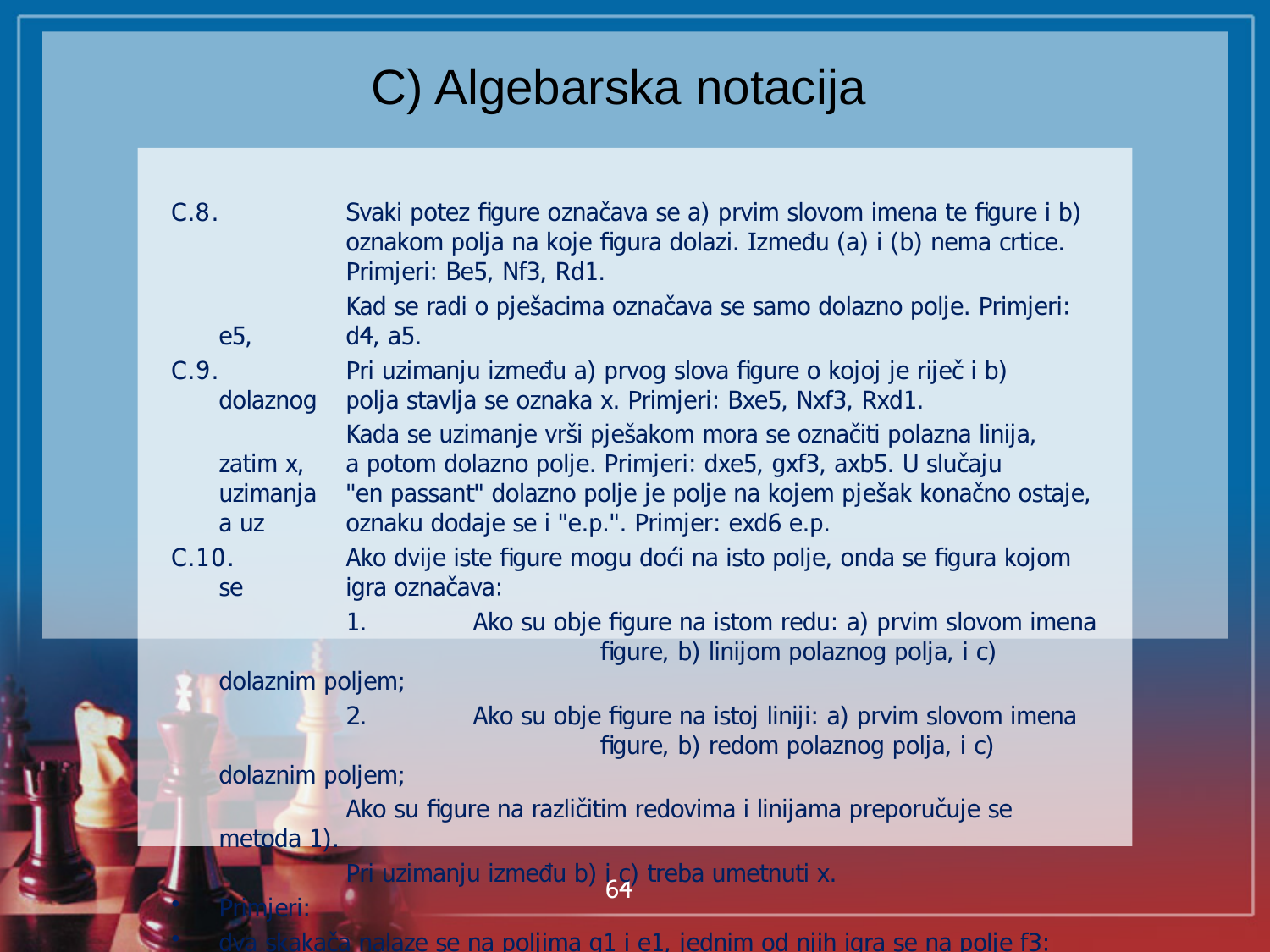

# C) Algebarska notacija
C.8.	Svaki potez figure označava se a) prvim slovom imena te figure i b) 	oznakom polja na koje figura dolazi. Između (a) i (b) nema crtice. 	Primjeri: Be5, Nf3, Rd1.
		Kad se radi o pješacima označava se samo dolazno polje. Primjeri: e5, 	d4, a5.
C.9.	Pri uzimanju između a) prvog slova figure o kojoj je riječ i b) dolaznog 	polja stavlja se oznaka x. Primjeri: Bxe5, Nxf3, Rxd1.
		Kada se uzimanje vrši pješakom mora se označiti polazna linija, zatim x, 	a potom dolazno polje. Primjeri: dxe5, gxf3, axb5. U slučaju uzimanja 	"en passant" dolazno polje je polje na kojem pješak konačno ostaje, a uz 	oznaku dodaje se i "e.p.". Primjer: exd6 e.p.
C.10.	Ako dvije iste figure mogu doći na isto polje, onda se figura kojom se 	igra označava:
		1.	Ako su obje figure na istom redu: a) prvim slovom imena 			figure, b) linijom polaznog polja, i c) dolaznim poljem;
		2.	Ako su obje figure na istoj liniji: a) prvim slovom imena 			figure, b) redom polaznog polja, i c) dolaznim poljem;
		Ako su figure na različitim redovima i linijama preporučuje se metoda 1).
		Pri uzimanju između b) i c) treba umetnuti x.
Primjeri:
dva skakača nalaze se na poljima g1 i e1, jednim od njih igra se na polje f3: potez se označava ili Ngf3 ili Nef3, ovisno o tome kojim je skakačem igrano;
dva skakača nalaze se na poljima g5 i g1, jednim od njih igra se na polje f3: potez se označava ili N5f3 ili N1f3, ovisno o tome kojim je skakačem igrano;
dva skakača nalaze se na poljima h2 i d4, jednim od njih igra se na polje f3: potez se označava ili Nhf3 ili Ndf3, ovisno o tome kojim je skakačem igrano.
Ako na f3 skakač uzima protivnikovu figuru, prethodni primjeri se mijenjaju dodavanjem oznake uzimanja x: (1) ili Ngxf3 ili Nexf3, (2) ili N5xf3 ili N1xf3, (3) ili Nhxf3 ili Ndxf3, ovisno o tome kojim je skakačem igrano.

64